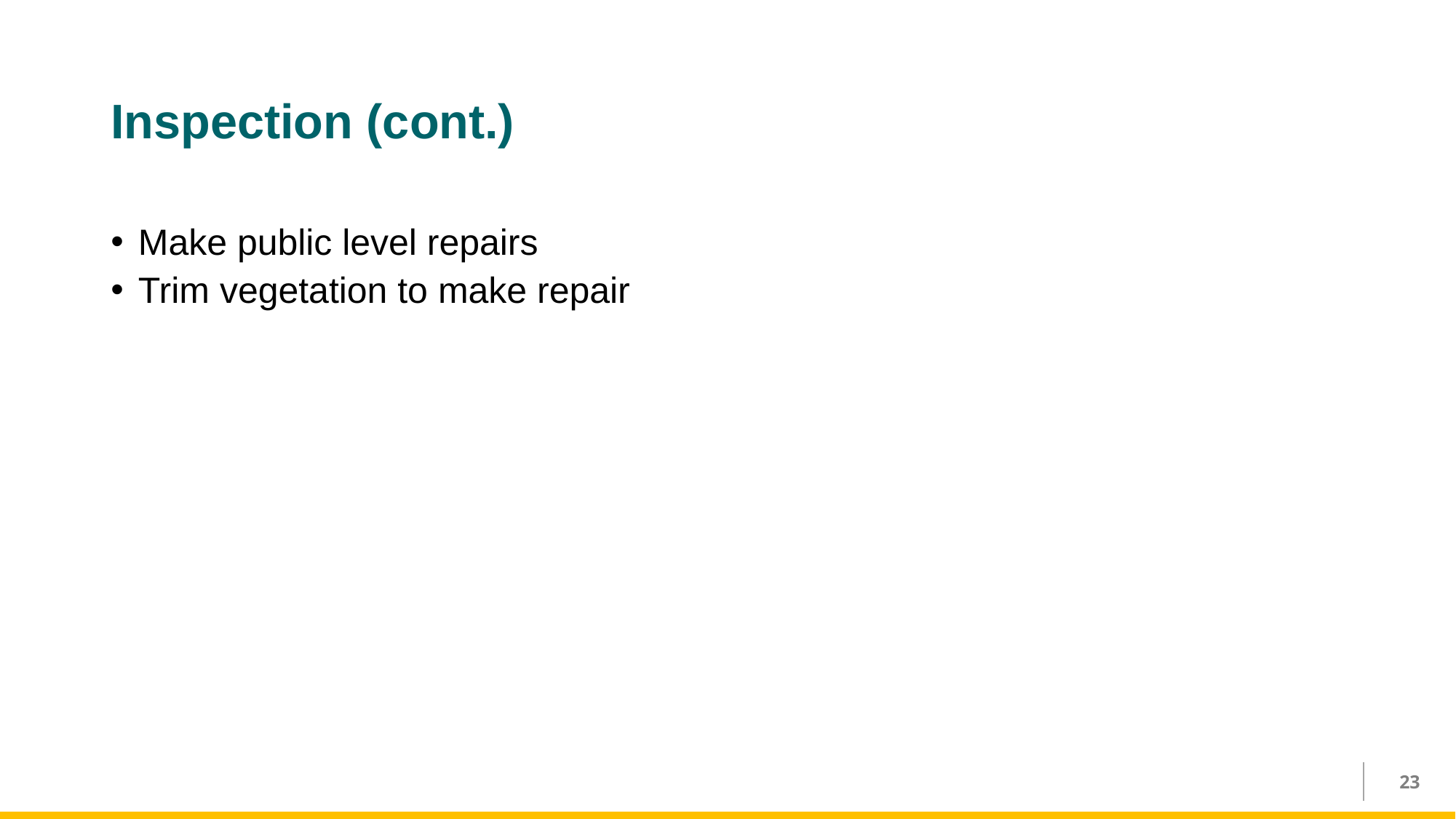

# Inspection (cont.)
Make public level repairs
Trim vegetation to make repair